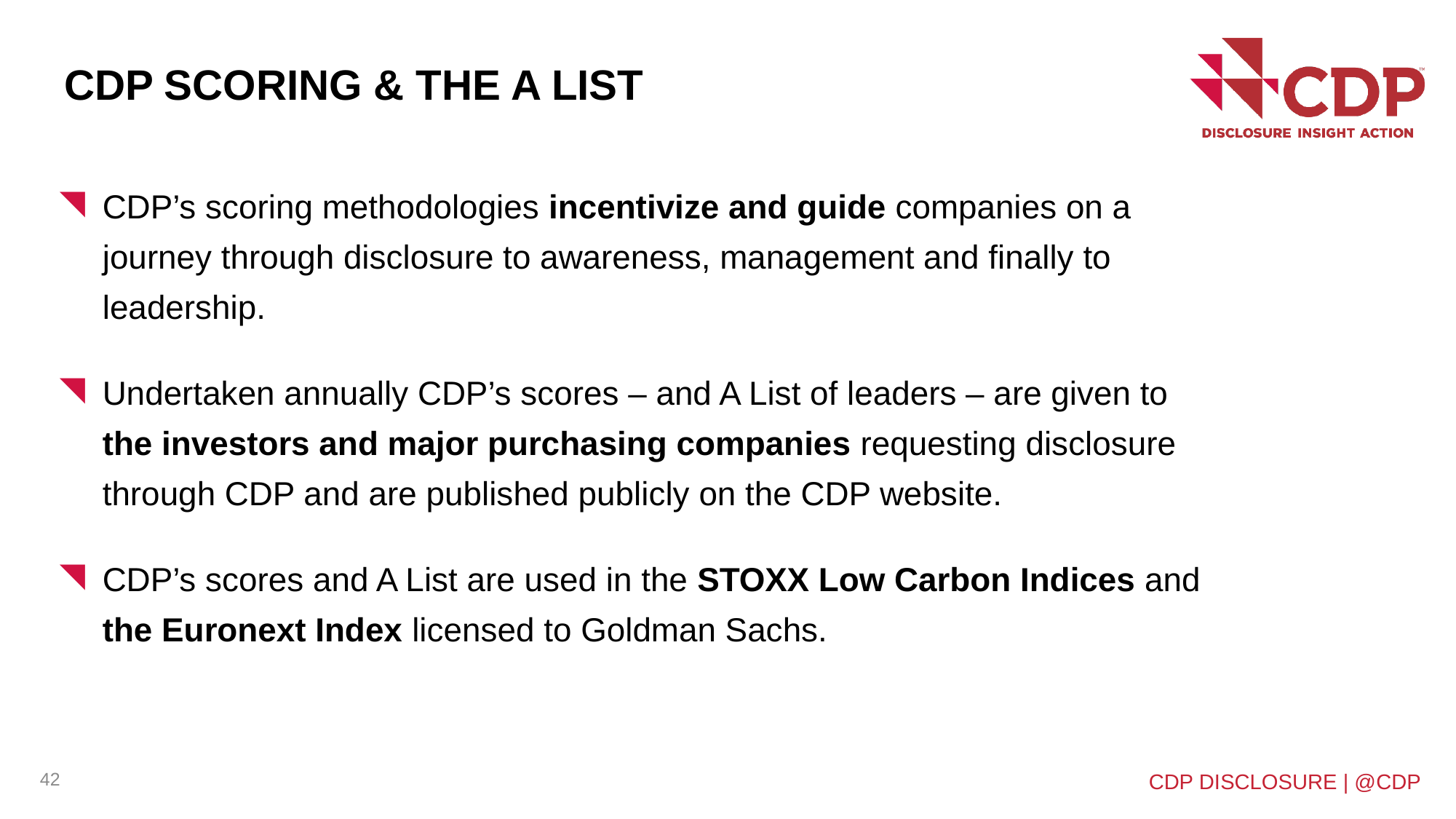

# CDP SCORING & THE A LIST
CDP’s scoring methodologies incentivize and guide companies on a journey through disclosure to awareness, management and finally to leadership.
Undertaken annually CDP’s scores – and A List of leaders – are given to the investors and major purchasing companies requesting disclosure through CDP and are published publicly on the CDP website.
CDP’s scores and A List are used in the STOXX Low Carbon Indices and the Euronext Index licensed to Goldman Sachs.
42
CDP DISCLOSURE | @CDP